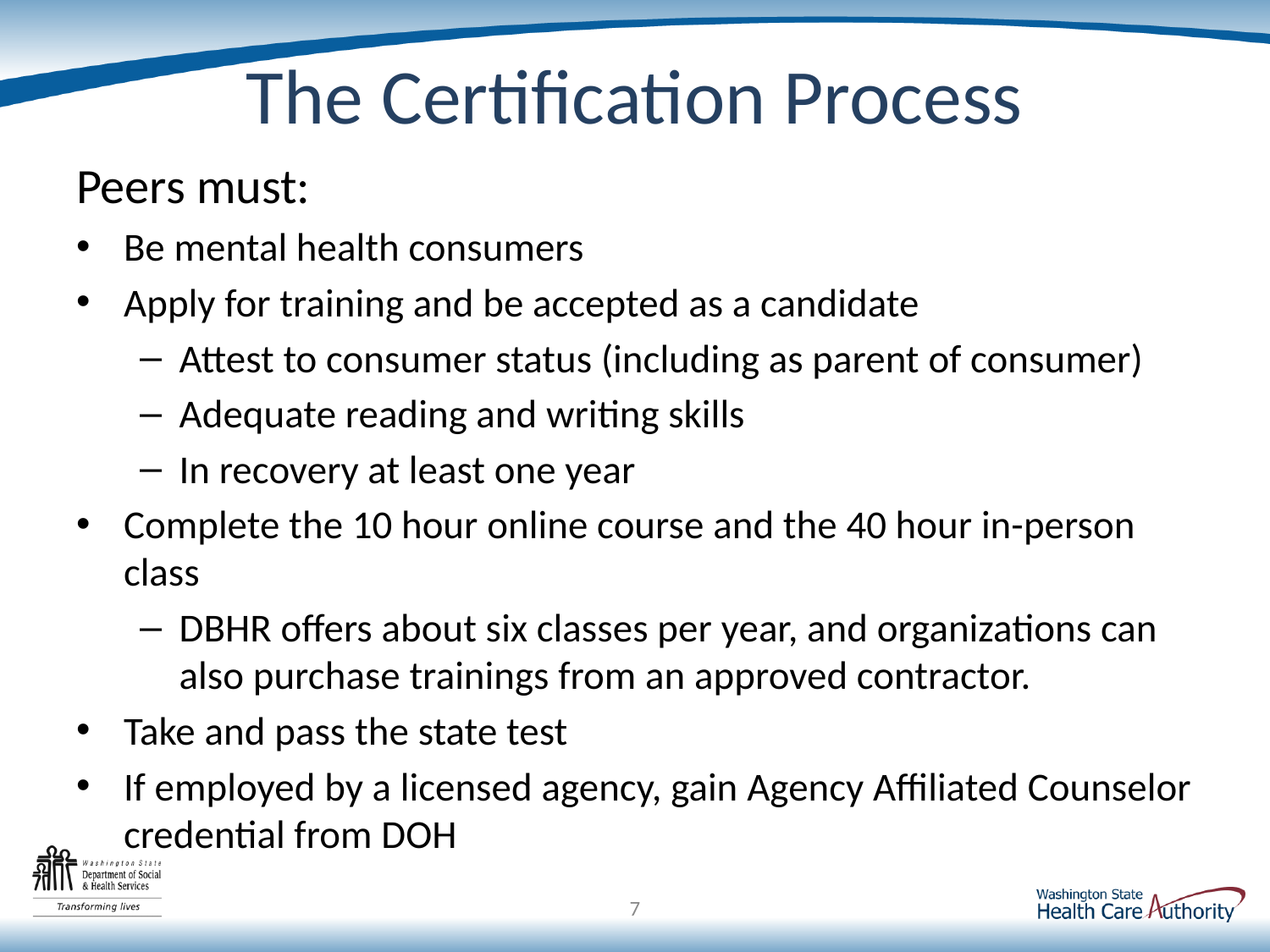

# The Certification Process
Peers must:
Be mental health consumers
Apply for training and be accepted as a candidate
Attest to consumer status (including as parent of consumer)
Adequate reading and writing skills
In recovery at least one year
Complete the 10 hour online course and the 40 hour in-person class
DBHR offers about six classes per year, and organizations can also purchase trainings from an approved contractor.
Take and pass the state test
If employed by a licensed agency, gain Agency Affiliated Counselor credential from DOH
7